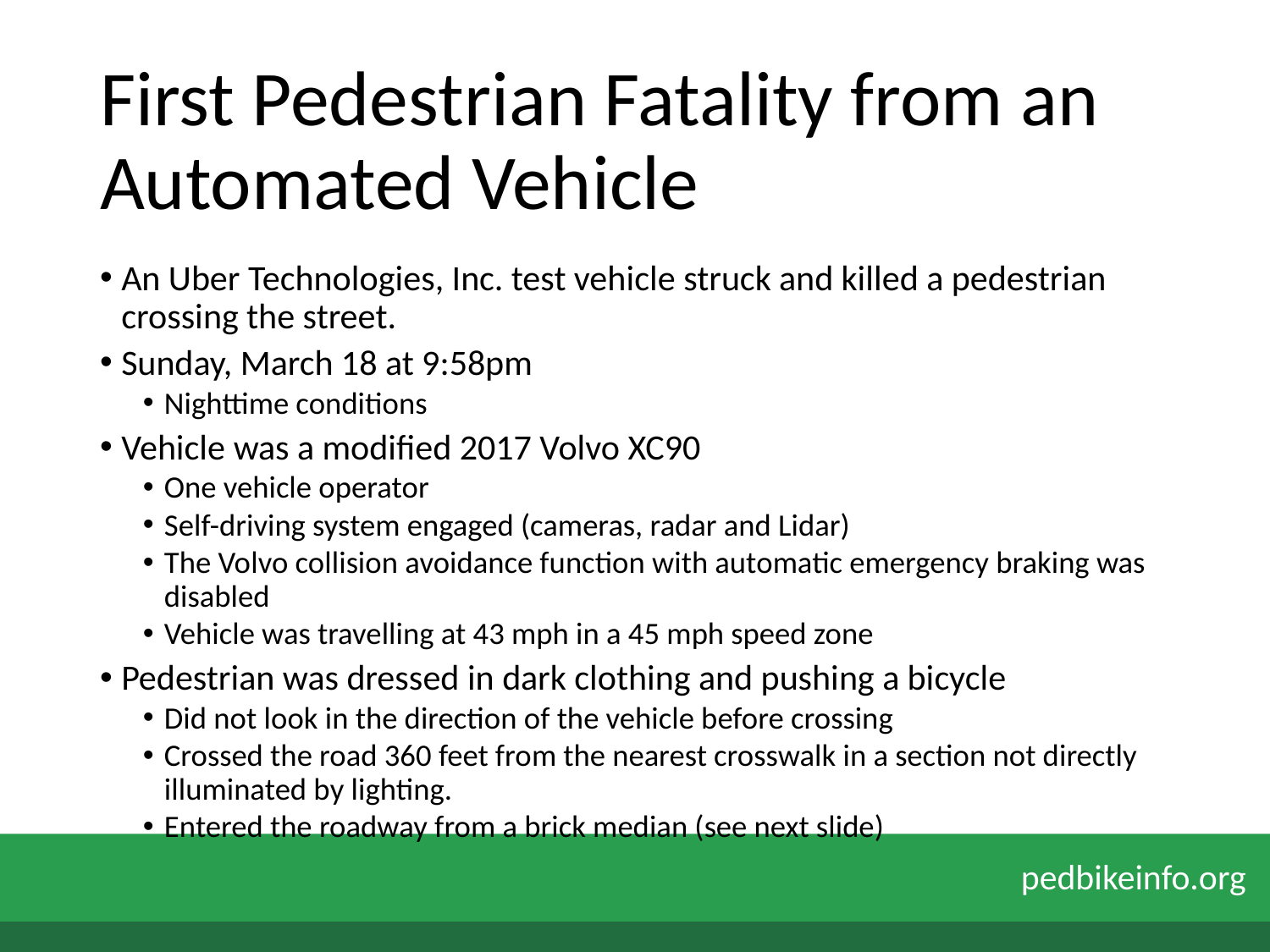

# First Pedestrian Fatality from an Automated Vehicle
An Uber Technologies, Inc. test vehicle struck and killed a pedestrian crossing the street.
Sunday, March 18 at 9:58pm
Nighttime conditions
Vehicle was a modified 2017 Volvo XC90
One vehicle operator
Self-driving system engaged (cameras, radar and Lidar)
The Volvo collision avoidance function with automatic emergency braking was disabled
Vehicle was travelling at 43 mph in a 45 mph speed zone
Pedestrian was dressed in dark clothing and pushing a bicycle
Did not look in the direction of the vehicle before crossing
Crossed the road 360 feet from the nearest crosswalk in a section not directly illuminated by lighting.
Entered the roadway from a brick median (see next slide)